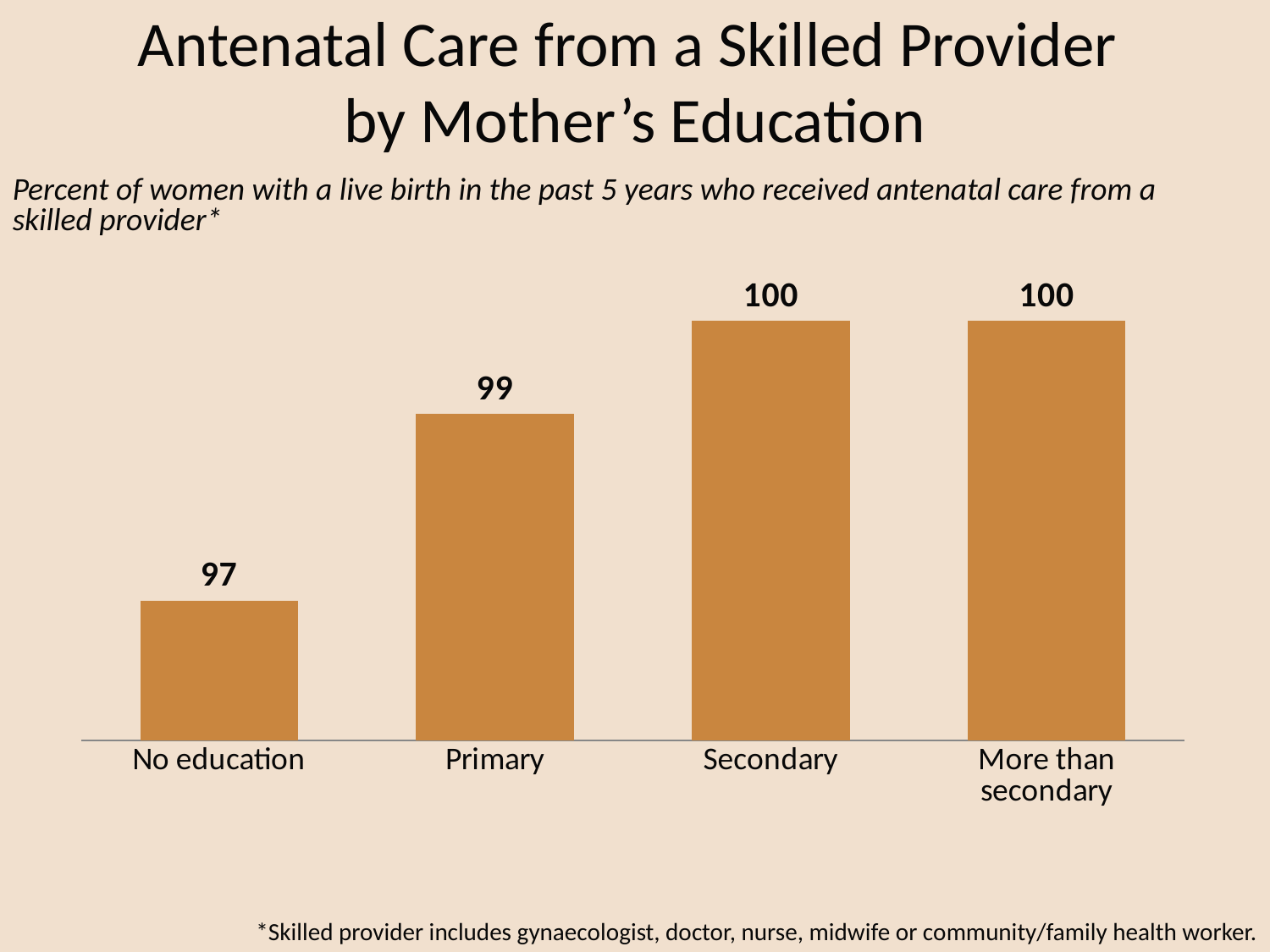

# Antenatal Care from a Skilled Provider by Mother’s Education
Percent of women with a live birth in the past 5 years who received antenatal care from a skilled provider*

### Chart

| Category | Series 1 |
|---|---|
| No education | 97.0 |
| Primary | 99.0 |
| Secondary | 100.0 |
| More than secondary | 100.0 |
*Skilled provider includes gynaecologist, doctor, nurse, midwife or community/family health worker.